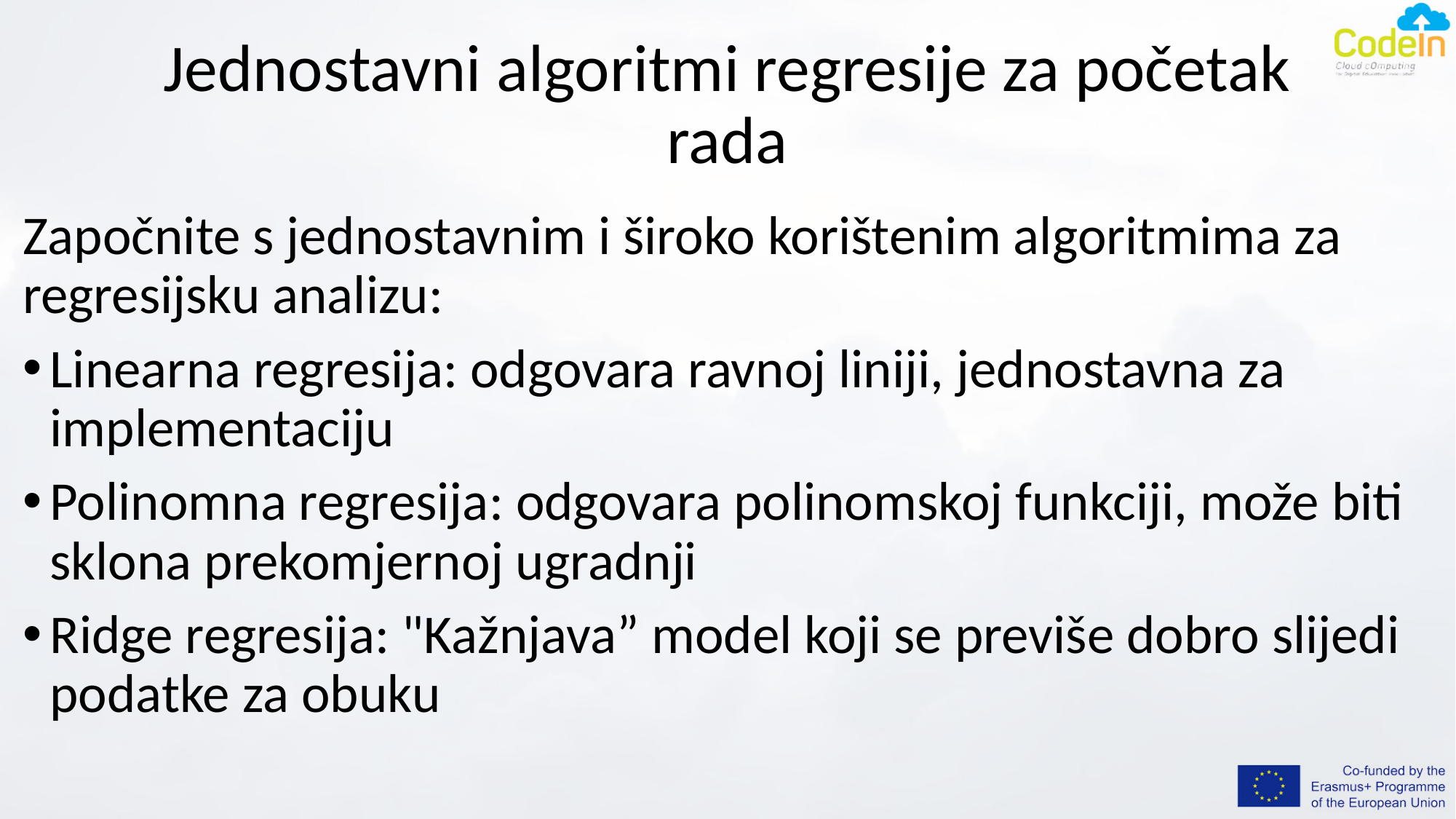

# Jednostavni algoritmi regresije za početak rada
Započnite s jednostavnim i široko korištenim algoritmima za regresijsku analizu:
Linearna regresija: odgovara ravnoj liniji, jednostavna za implementaciju
Polinomna regresija: odgovara polinomskoj funkciji, može biti sklona prekomjernoj ugradnji
Ridge regresija: "Kažnjava” model koji se previše dobro slijedi podatke za obuku